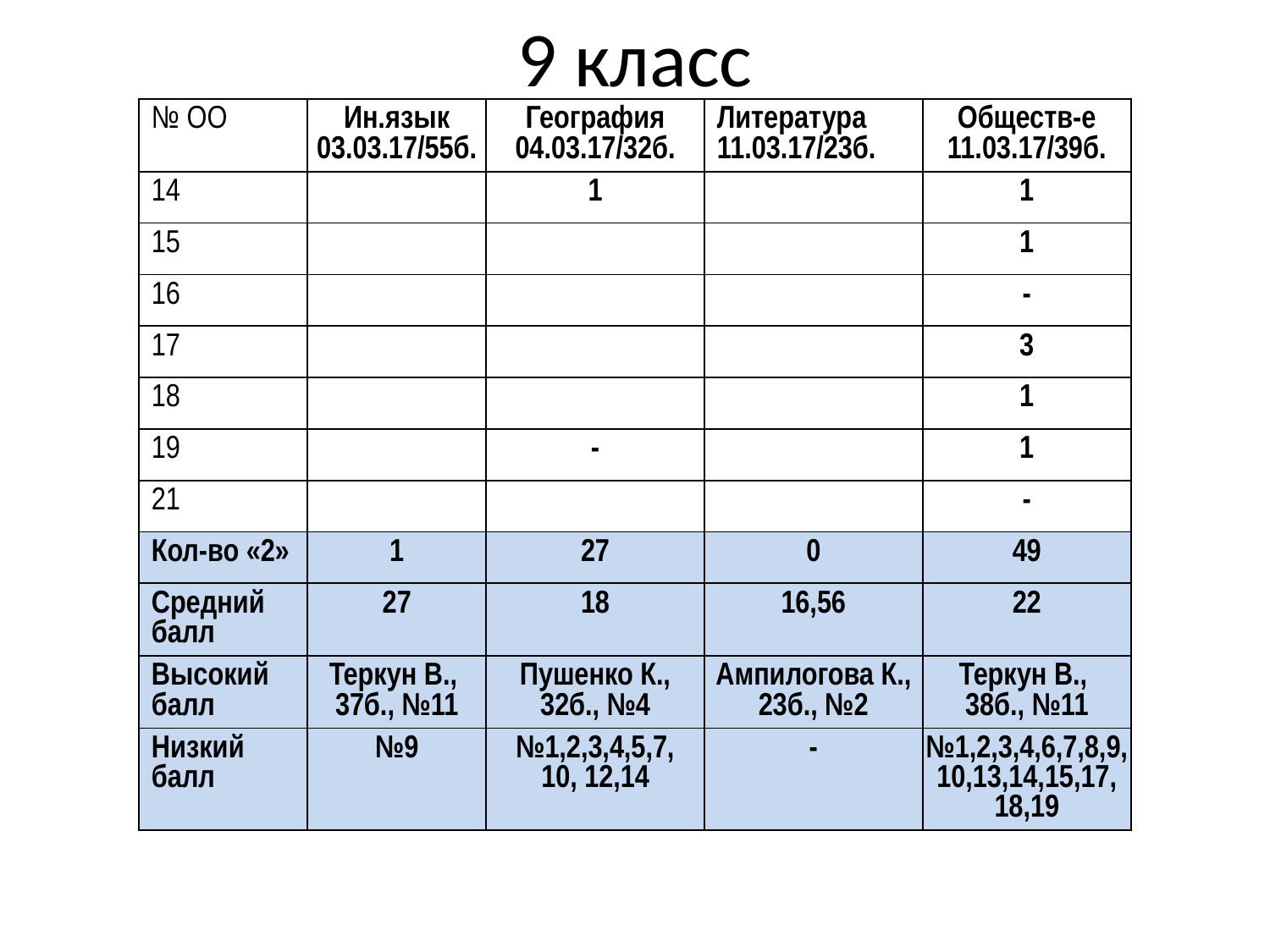

# 9 класс
| № ОО | Ин.язык 03.03.17/55б. | География 04.03.17/32б. | Литература 11.03.17/23б. | Обществ-е 11.03.17/39б. |
| --- | --- | --- | --- | --- |
| 14 |  | 1 |  | 1 |
| 15 |  |  |  | 1 |
| 16 |  |  |  | - |
| 17 |  |  |  | 3 |
| 18 |  |  |  | 1 |
| 19 |  | - |  | 1 |
| 21 |  |  |  | - |
| Кол-во «2» | 1 | 27 | 0 | 49 |
| Средний балл | 27 | 18 | 16,56 | 22 |
| Высокий балл | Теркун В., 37б., №11 | Пушенко К., 32б., №4 | Ампилогова К., 23б., №2 | Теркун В., 38б., №11 |
| Низкий балл | №9 | №1,2,3,4,5,7, 10, 12,14 | - | №1,2,3,4,6,7,8,9,10,13,14,15,17, 18,19 |